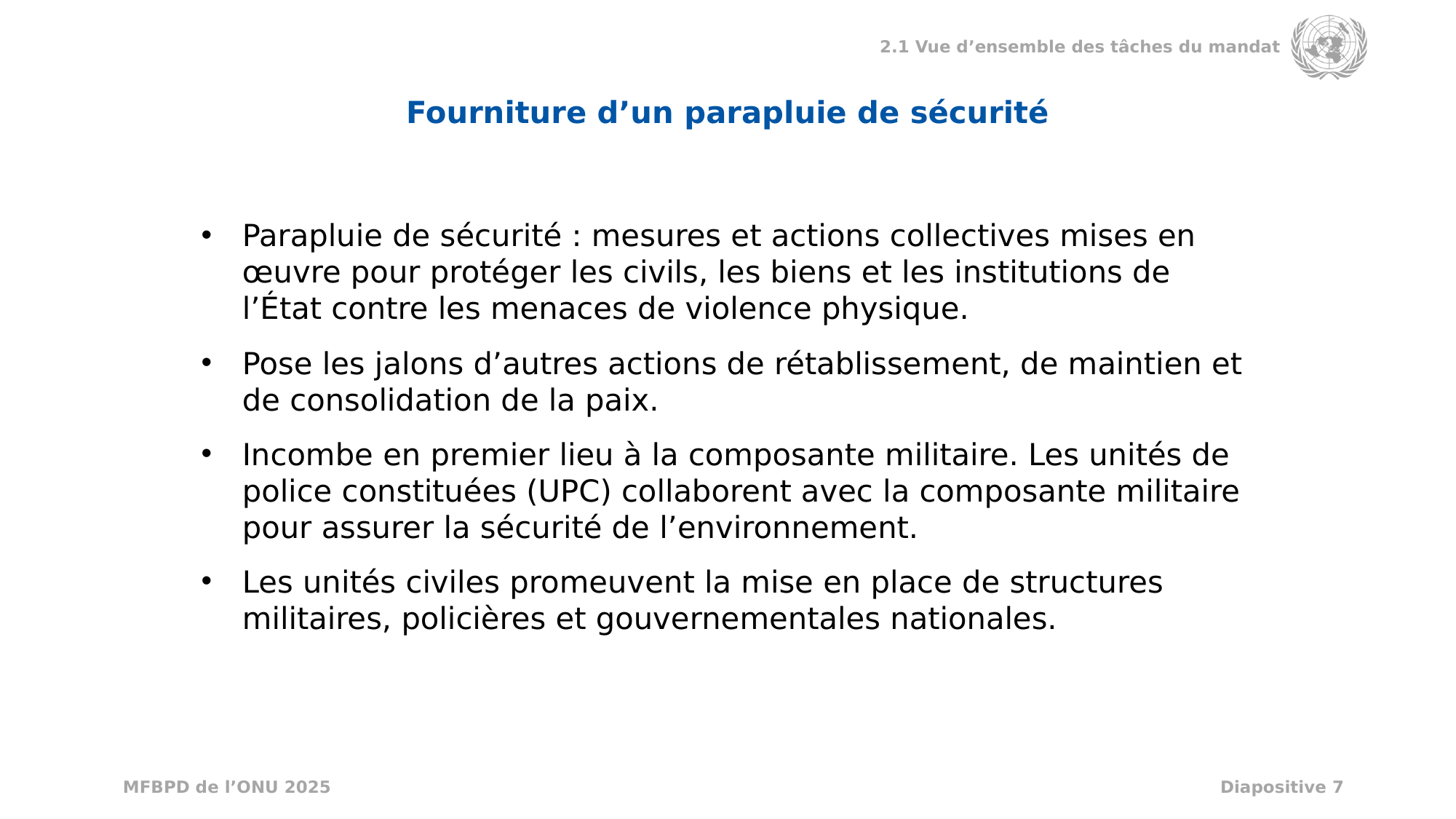

Fourniture d’un parapluie de sécurité
Parapluie de sécurité : mesures et actions collectives mises en œuvre pour protéger les civils, les biens et les institutions de l’État contre les menaces de violence physique.
Pose les jalons d’autres actions de rétablissement, de maintien et de consolidation de la paix.
Incombe en premier lieu à la composante militaire. Les unités de police constituées (UPC) collaborent avec la composante militaire pour assurer la sécurité de l’environnement.
Les unités civiles promeuvent la mise en place de structures militaires, policières et gouvernementales nationales.